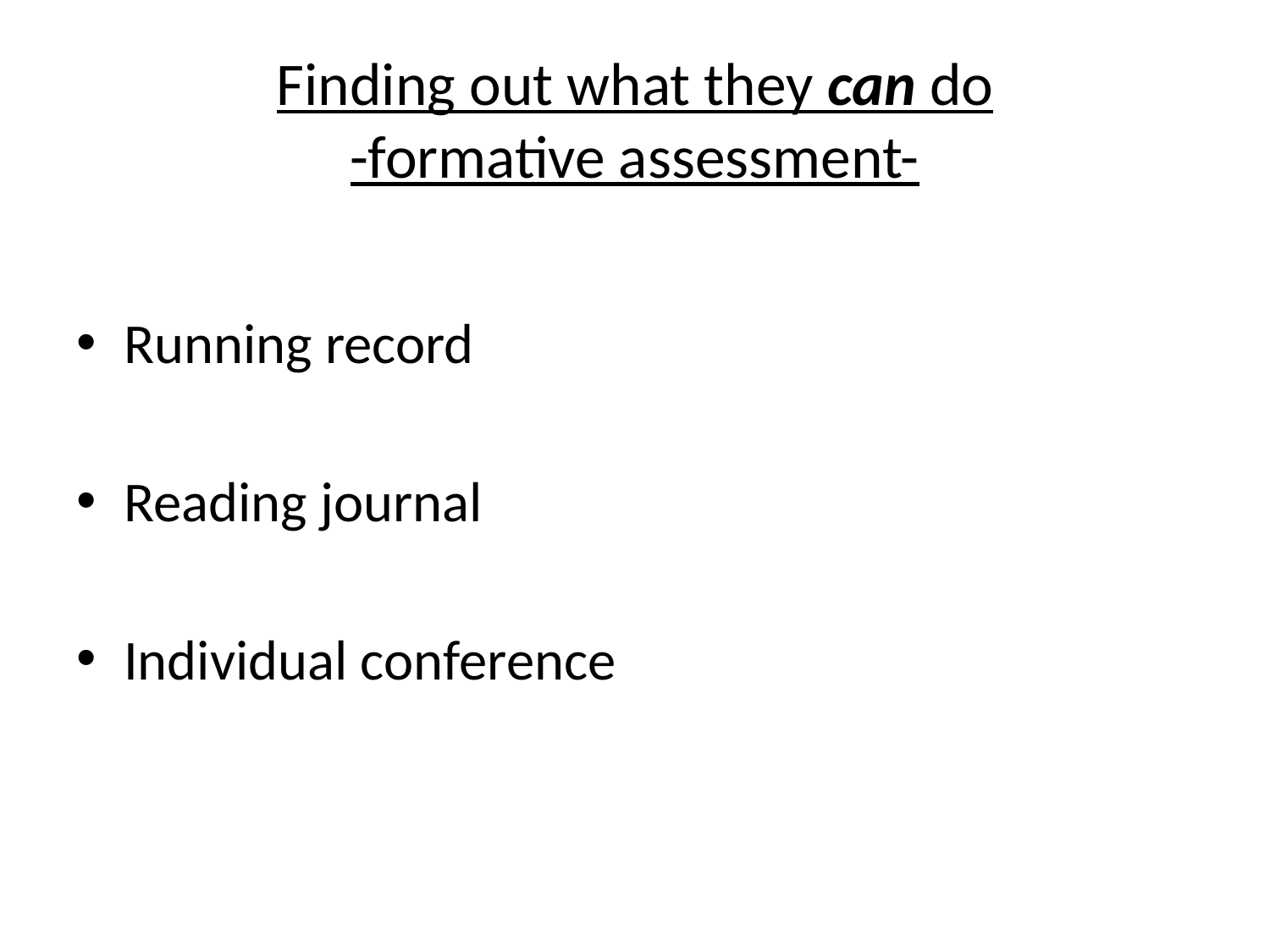

# Finding out what they can do -formative assessment-

Running record

Reading journal

Individual conference